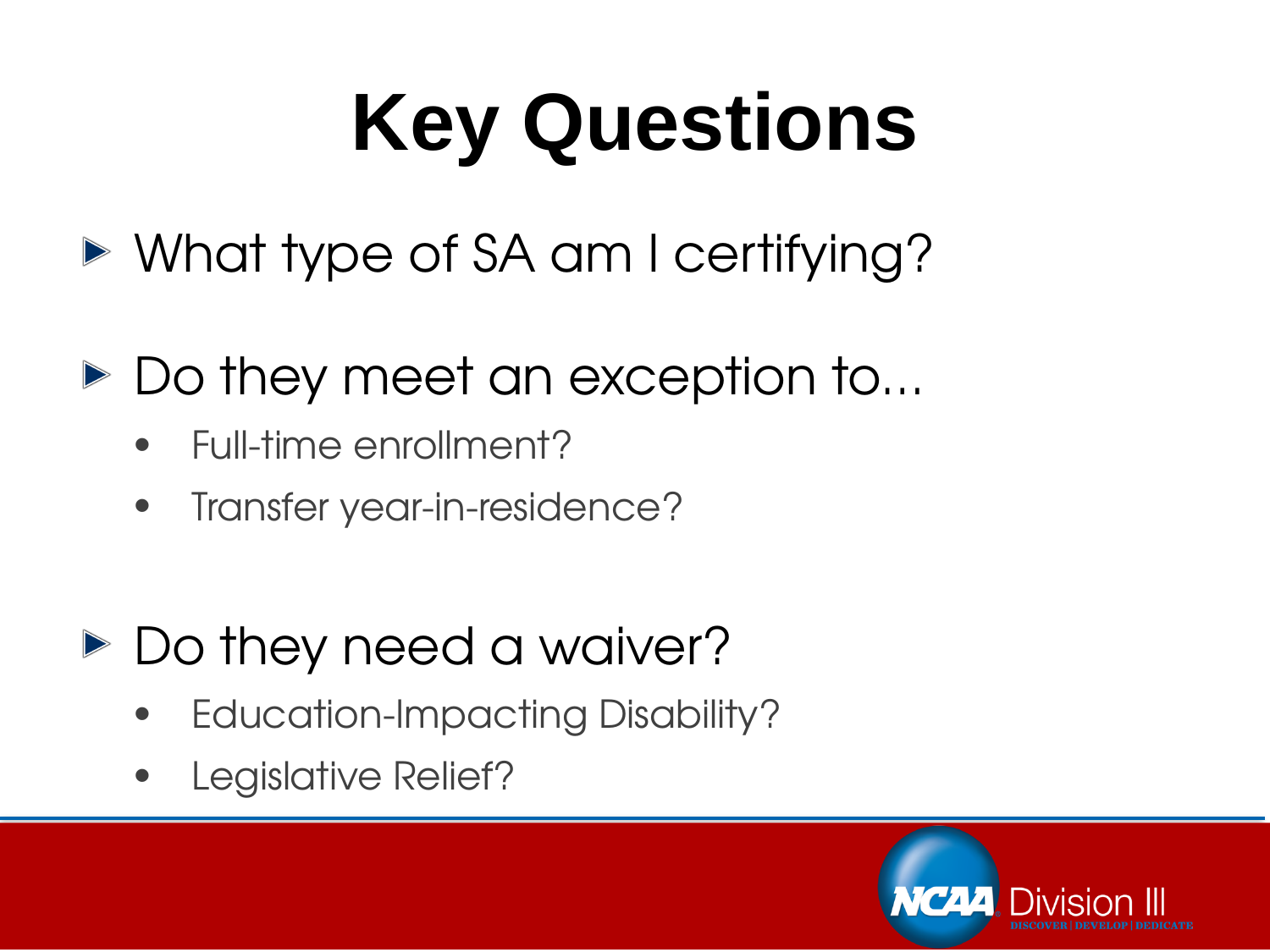

# Key Questions
What type of SA am I certifying?

Do they meet an exception to…

Full-time enrollment?

Transfer year-in-residence?

Do they need a waiver?

Education-Impacting Disability?

Legislative Relief?